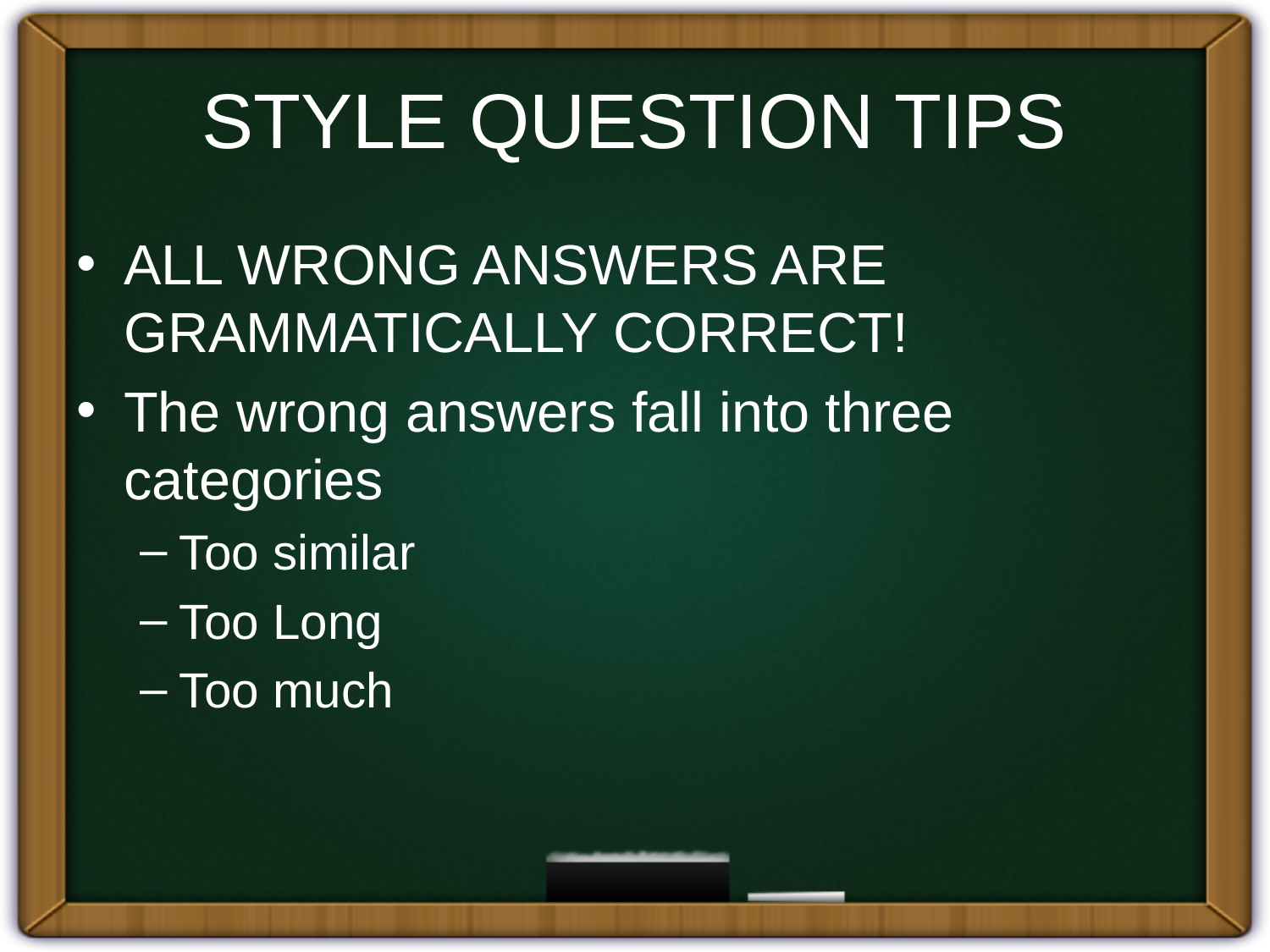

# STYLE QUESTION TIPS
ALL WRONG ANSWERS ARE GRAMMATICALLY CORRECT!
The wrong answers fall into three categories
Too similar
Too Long
Too much